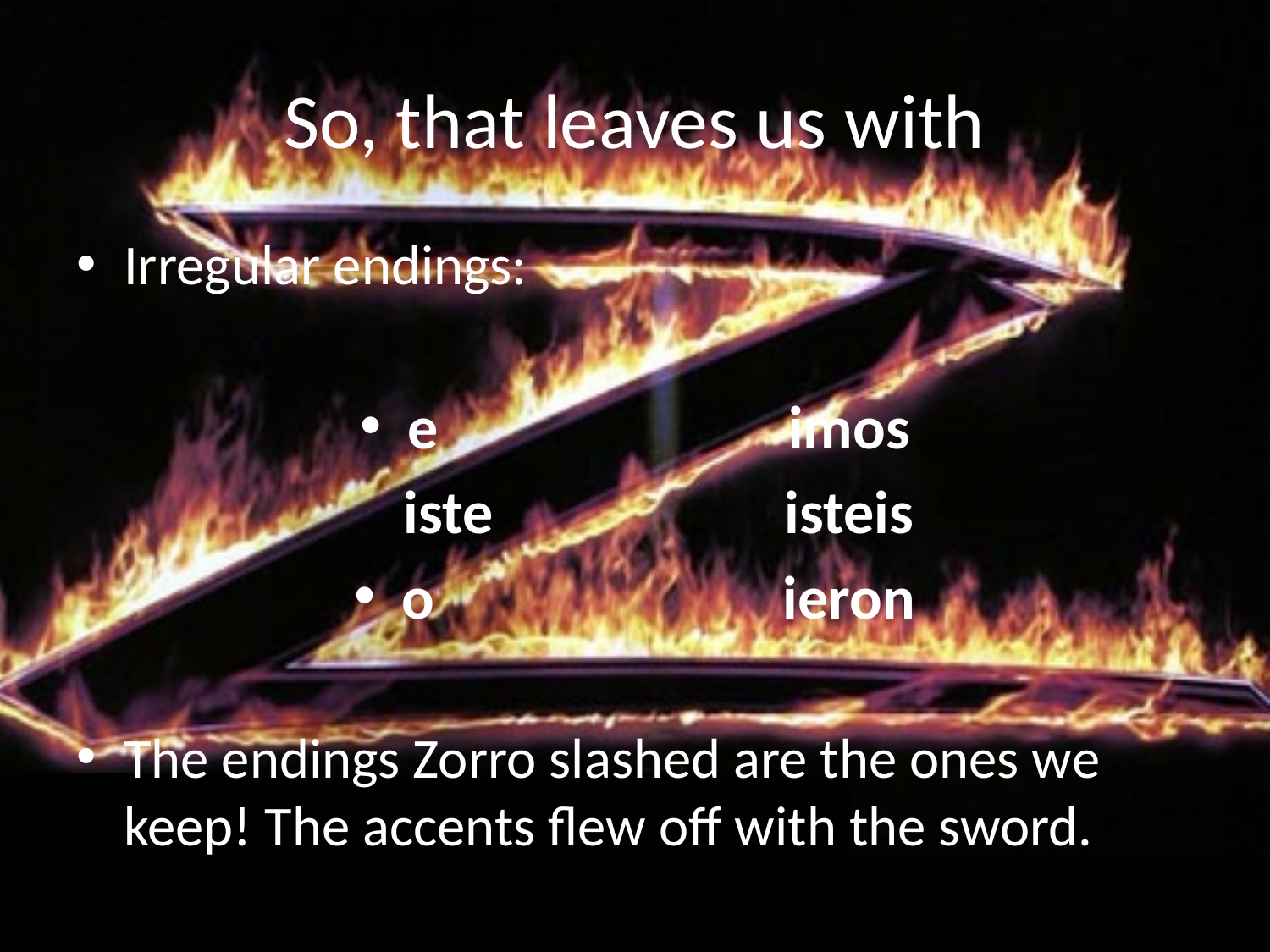

# So, that leaves us with
Irregular endings:

e			imos
	iste			isteis
o			ieron

The endings Zorro slashed are the ones we keep! The accents flew off with the sword.